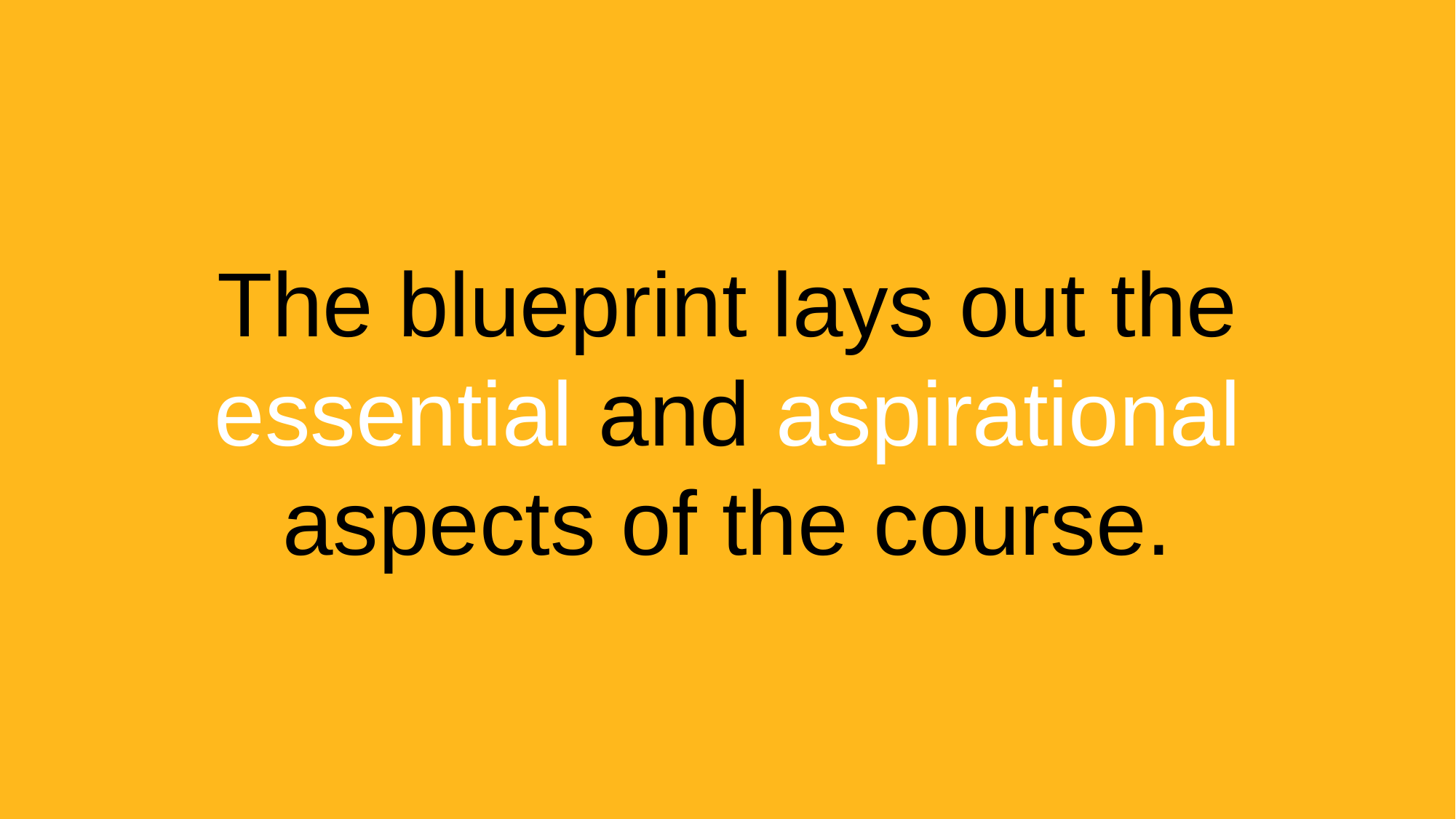

The blueprint lays out the essential and aspirational aspects of the course.